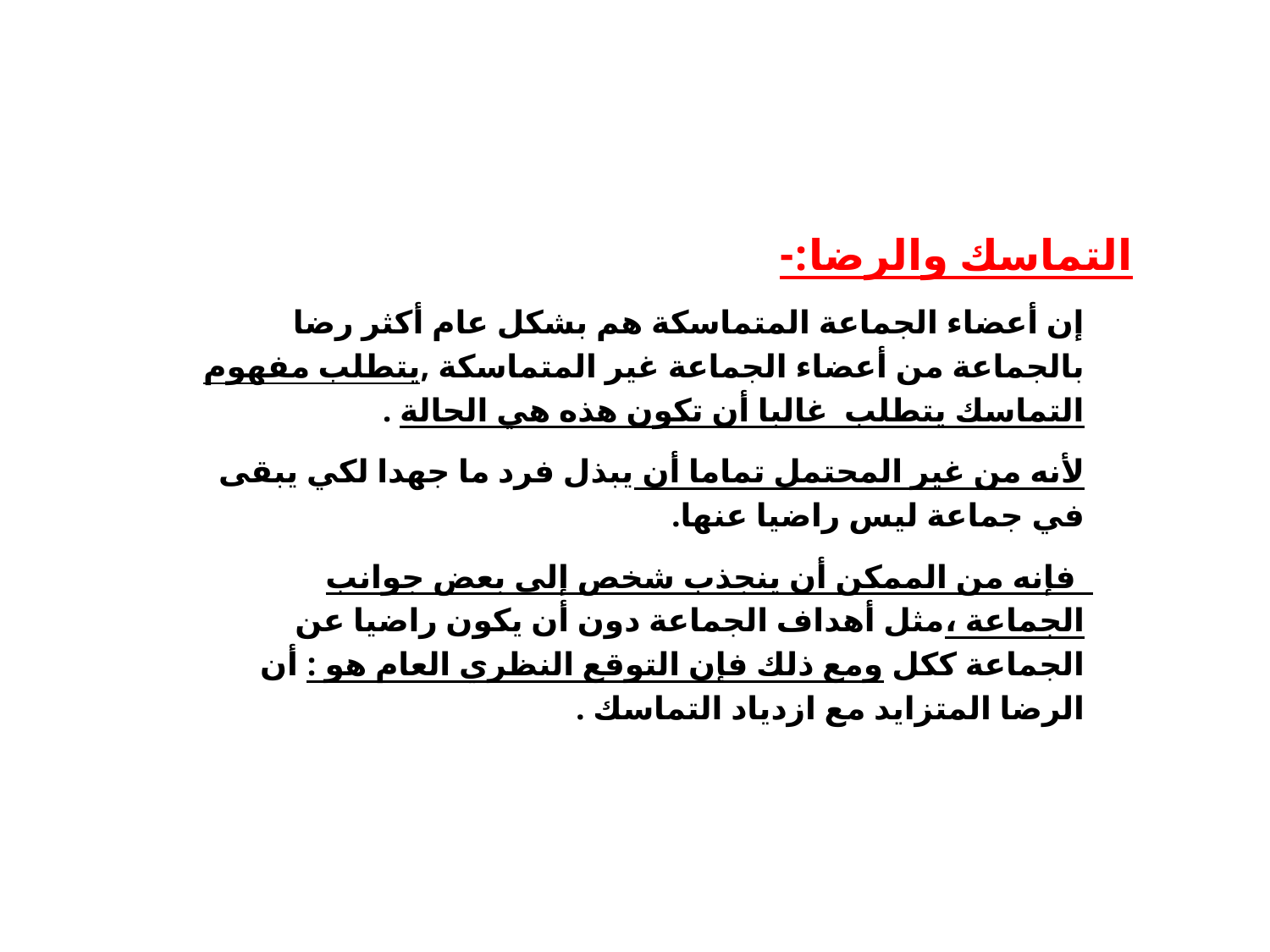

التماسك والرضا:-
إن أعضاء الجماعة المتماسكة هم بشكل عام أكثر رضا بالجماعة من أعضاء الجماعة غير المتماسكة ,يتطلب مفهوم التماسك يتطلب  غالبا أن تكون هذه هي الحالة .
لأنه من غير المحتمل تماما أن يبذل فرد ما جهدا لكي يبقى في جماعة ليس راضيا عنها.
 فإنه من الممكن أن ينجذب شخص إلى بعض جوانب الجماعة ،مثل أهداف الجماعة دون أن يكون راضيا عن الجماعة ككل ومع ذلك فإن التوقع النظري العام هو : أن الرضا المتزايد مع ازدياد التماسك .